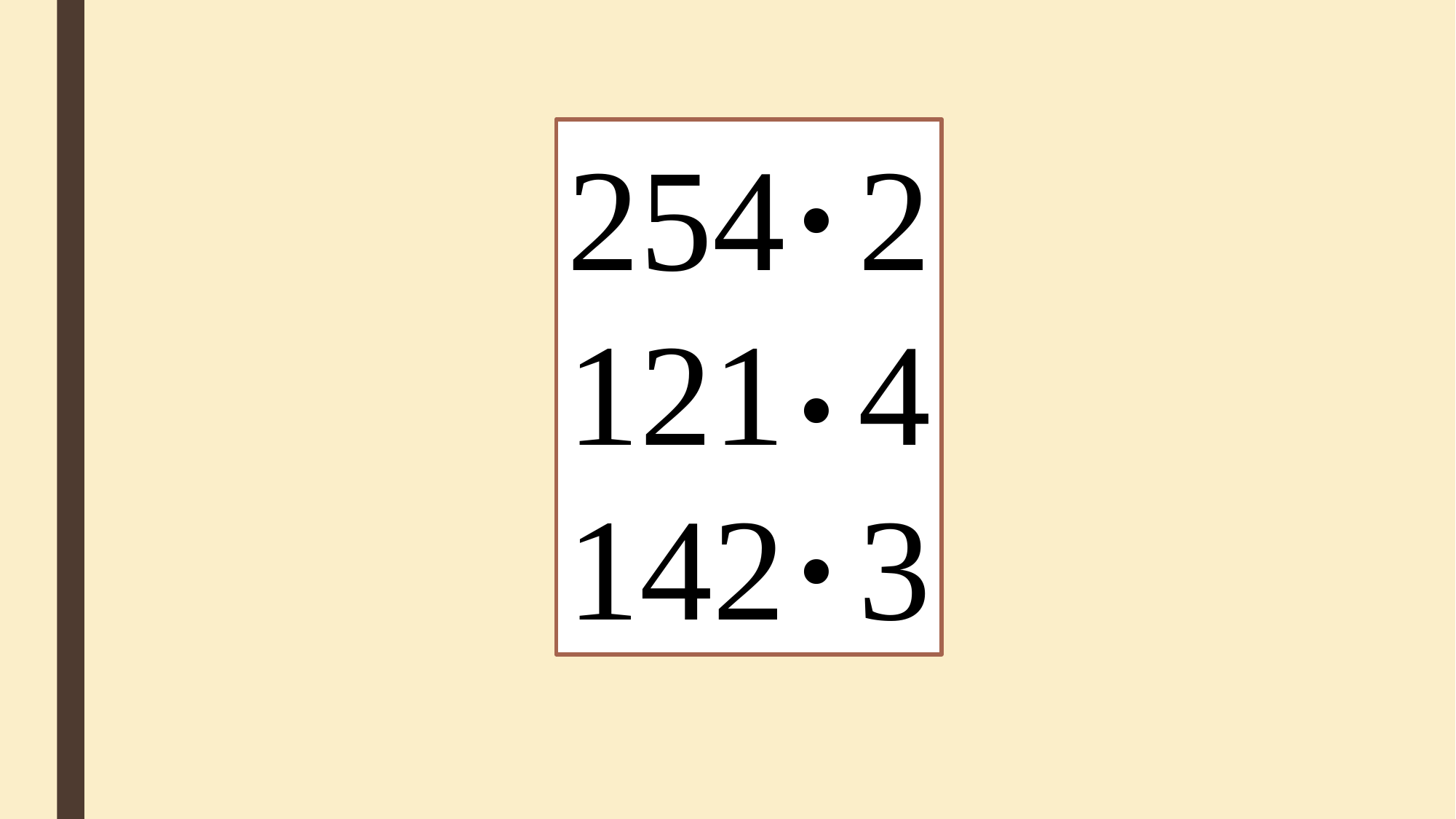

.
  2
121  4
142  3
.
.